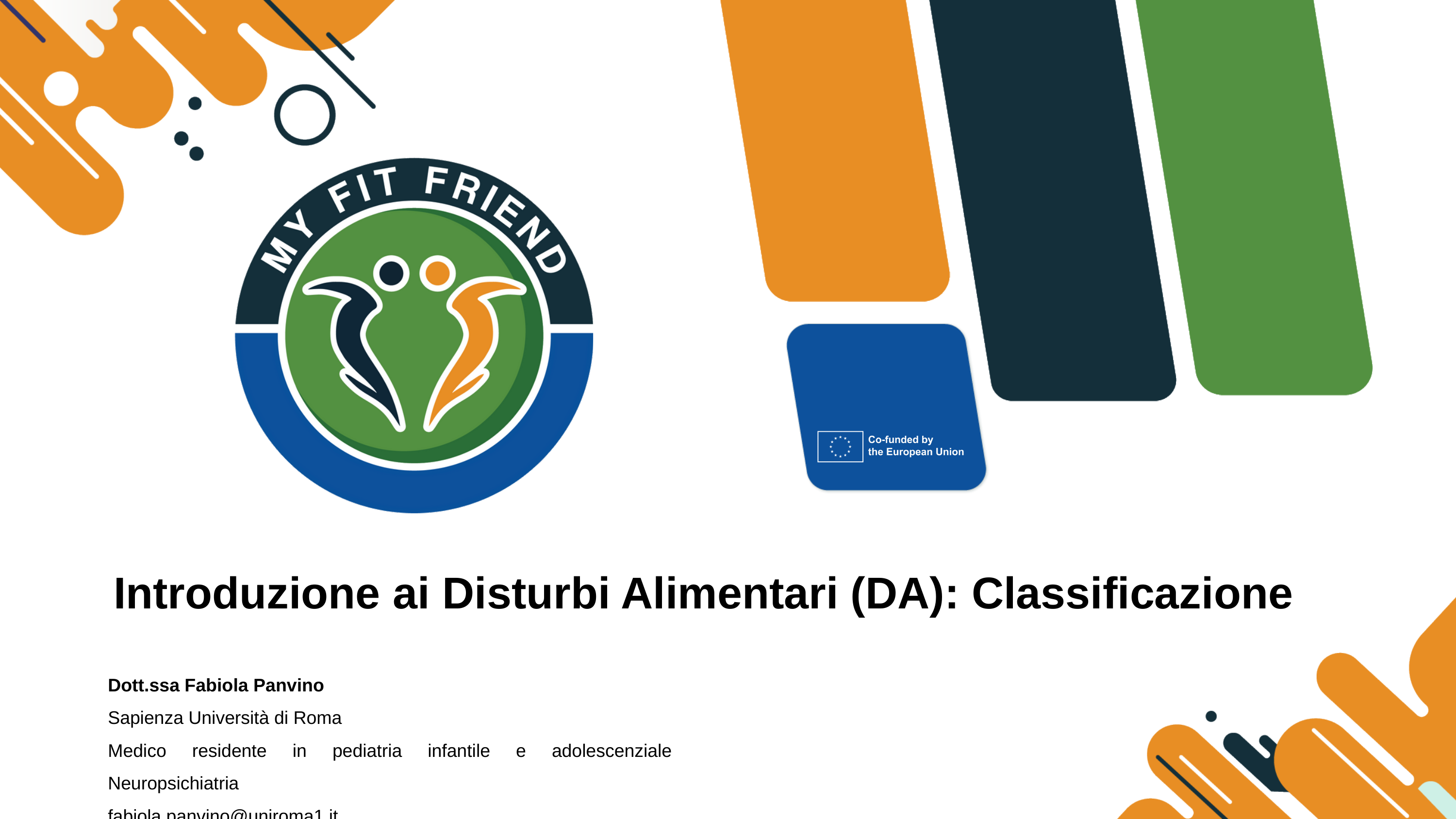

Introduzione ai Disturbi Alimentari (DA): Classificazione

Dott.ssa Fabiola Panvino
Sapienza Università di Roma
Medico residente in pediatria infantile e adolescenziale Neuropsichiatria
fabiola.panvino@uniroma1.it